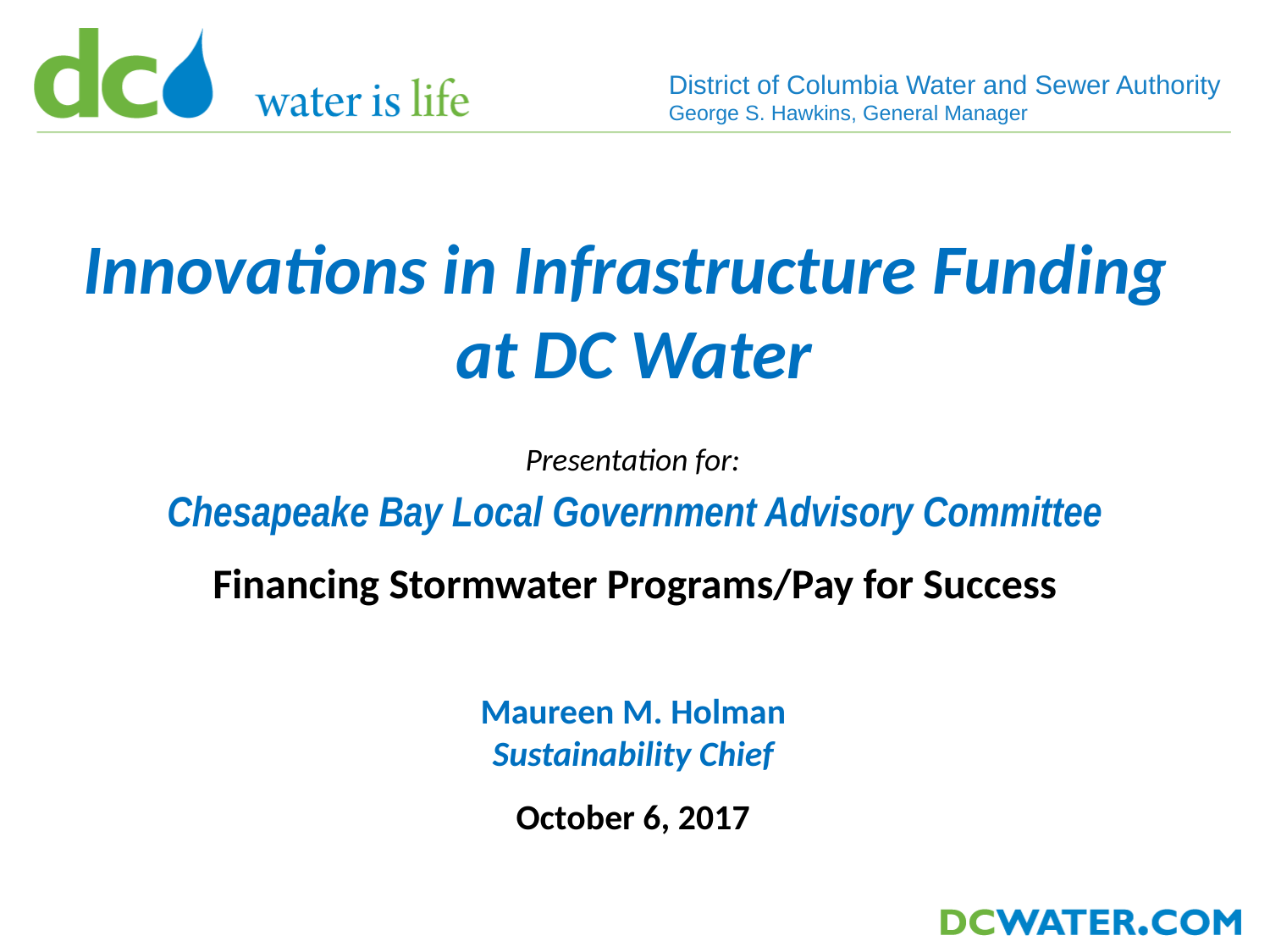

District of Columbia Water and Sewer Authority
George S. Hawkins, General Manager

# Innovations in Infrastructure Funding at DC Water
Presentation for:
Chesapeake Bay Local Government Advisory Committee

Financing Stormwater Programs/Pay for Success
Maureen M. Holman
Sustainability Chief

October 6, 2017